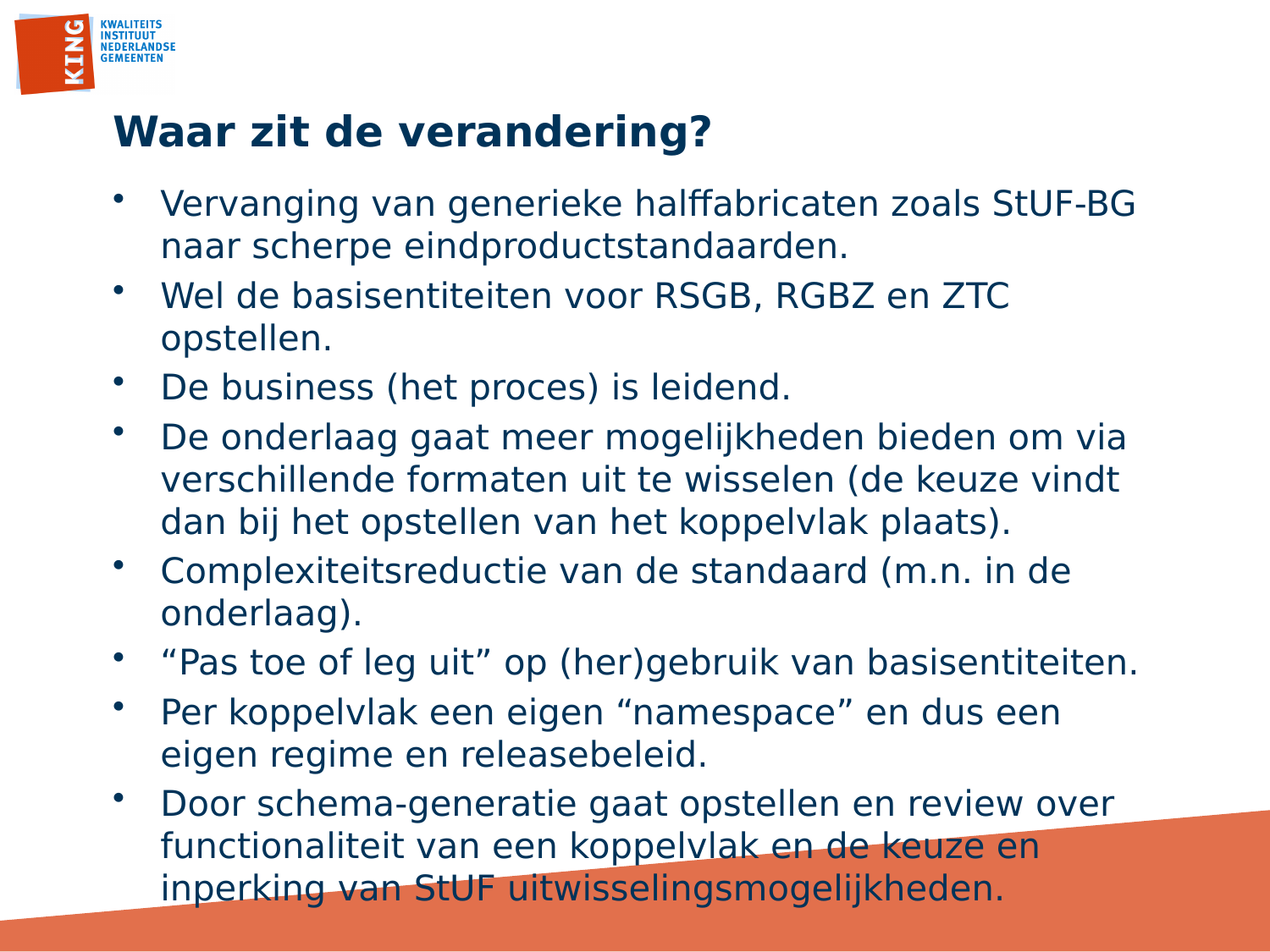

# Waar zit de verandering?
Vervanging van generieke halffabricaten zoals StUF-BG naar scherpe eindproductstandaarden.
Wel de basisentiteiten voor RSGB, RGBZ en ZTC opstellen.
De business (het proces) is leidend.
De onderlaag gaat meer mogelijkheden bieden om via verschillende formaten uit te wisselen (de keuze vindt dan bij het opstellen van het koppelvlak plaats).
Complexiteitsreductie van de standaard (m.n. in de onderlaag).
“Pas toe of leg uit” op (her)gebruik van basisentiteiten.
Per koppelvlak een eigen “namespace” en dus een eigen regime en releasebeleid.
Door schema-generatie gaat opstellen en review over functionaliteit van een koppelvlak en de keuze en inperking van StUF uitwisselingsmogelijkheden.